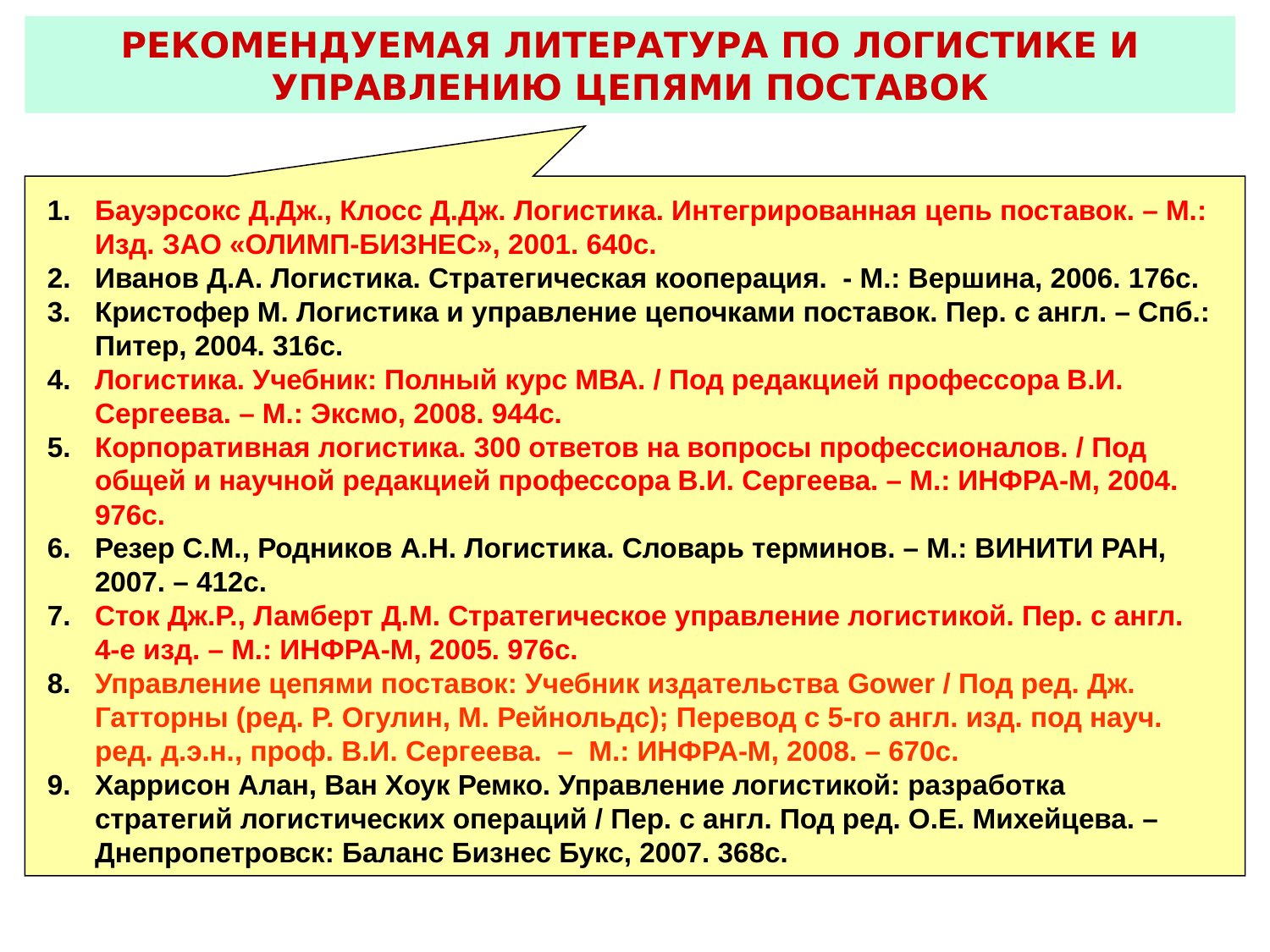

РЕКОМЕНДУЕМАЯ ЛИТЕРАТУРА ПО ЛОГИСТИКЕ И УПРАВЛЕНИЮ ЦЕПЯМИ ПОСТАВОК

Бауэрсокс Д.Дж., Клосс Д.Дж. Логистика. Интегрированная цепь поставок. – М.: Изд. ЗАО «ОЛИМП-БИЗНЕС», 2001. 640с.
Иванов Д.А. Логистика. Стратегическая кооперация.  - М.: Вершина, 2006. 176с.
Кристофер М. Логистика и управление цепочками поставок. Пер. с англ. – Спб.: Питер, 2004. 316с.
Логистика. Учебник: Полный курс МВА. / Под редакцией профессора В.И. Сергеева. – М.: Эксмо, 2008. 944с.
Корпоративная логистика. 300 ответов на вопросы профессионалов. / Под общей и научной редакцией профессора В.И. Сергеева. – М.: ИНФРА-М, 2004. 976с.
Резер С.М., Родников А.Н. Логистика. Словарь терминов. – М.: ВИНИТИ РАН, 2007. – 412с.
Сток Дж.Р., Ламберт Д.М. Стратегическое управление логистикой. Пер. с англ. 4-е изд. – М.: ИНФРА-М, 2005. 976с.
Управление цепями поставок: Учебник издательства Gower / Под ред. Дж. Гатторны (ред. Р. Огулин, М. Рейнольдс); Перевод с 5-го англ. изд. под науч. ред. д.э.н., проф. В.И. Сергеева.  –  М.: ИНФРА-М, 2008. – 670с.
Харрисон Алан, Ван Хоук Ремко. Управление логистикой: разработка стратегий логистических операций / Пер. с англ. Под ред. О.Е. Михейцева. – Днепропетровск: Баланс Бизнес Букс, 2007. 368с.